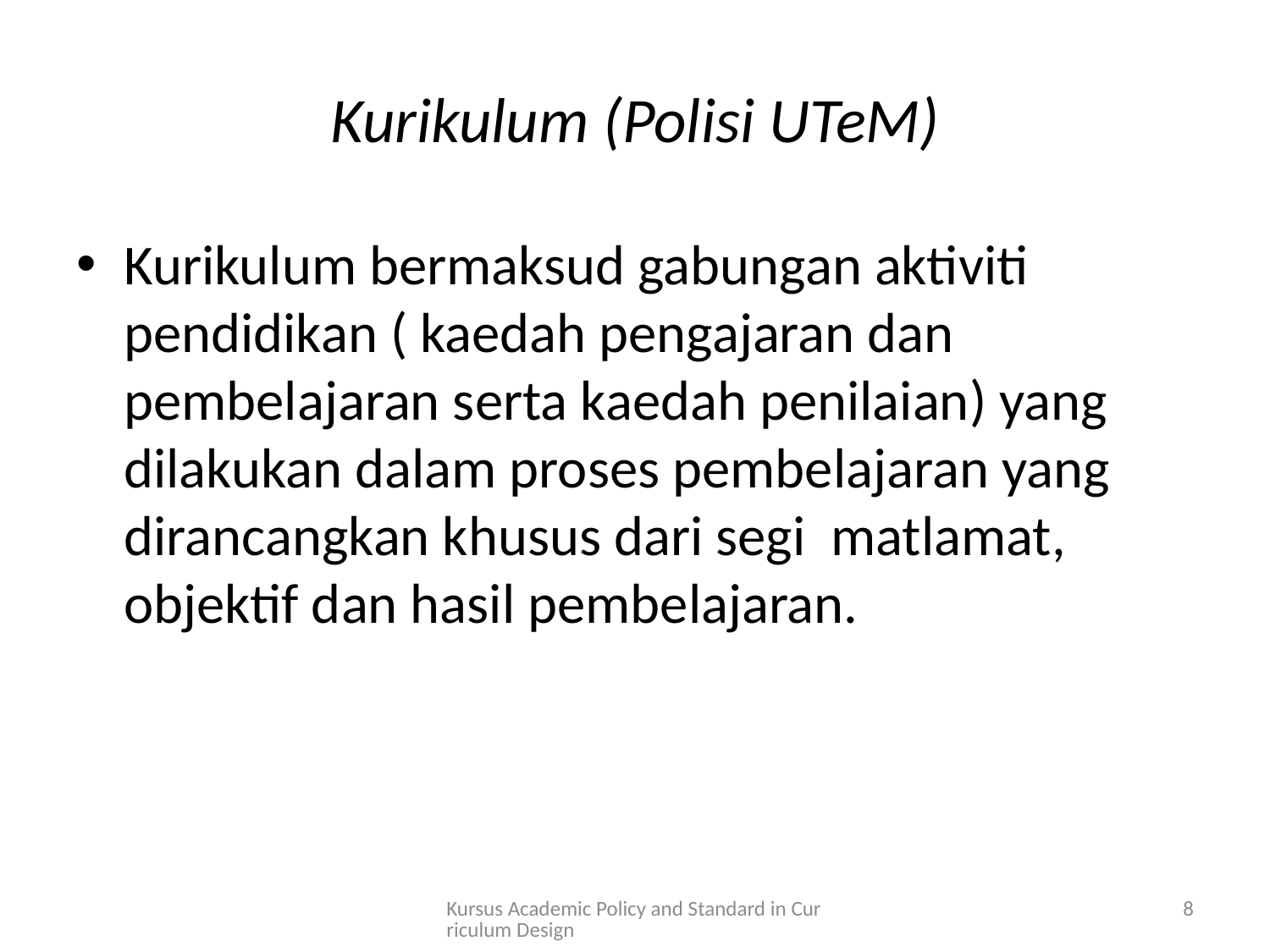

# Kurikulum (Polisi UTeM)
Kurikulum bermaksud gabungan aktiviti pendidikan ( kaedah pengajaran dan pembelajaran serta kaedah penilaian) yang dilakukan dalam proses pembelajaran yang dirancangkan khusus dari segi  matlamat, objektif dan hasil pembelajaran.
Kursus Academic Policy and Standard in Curriculum Design
8